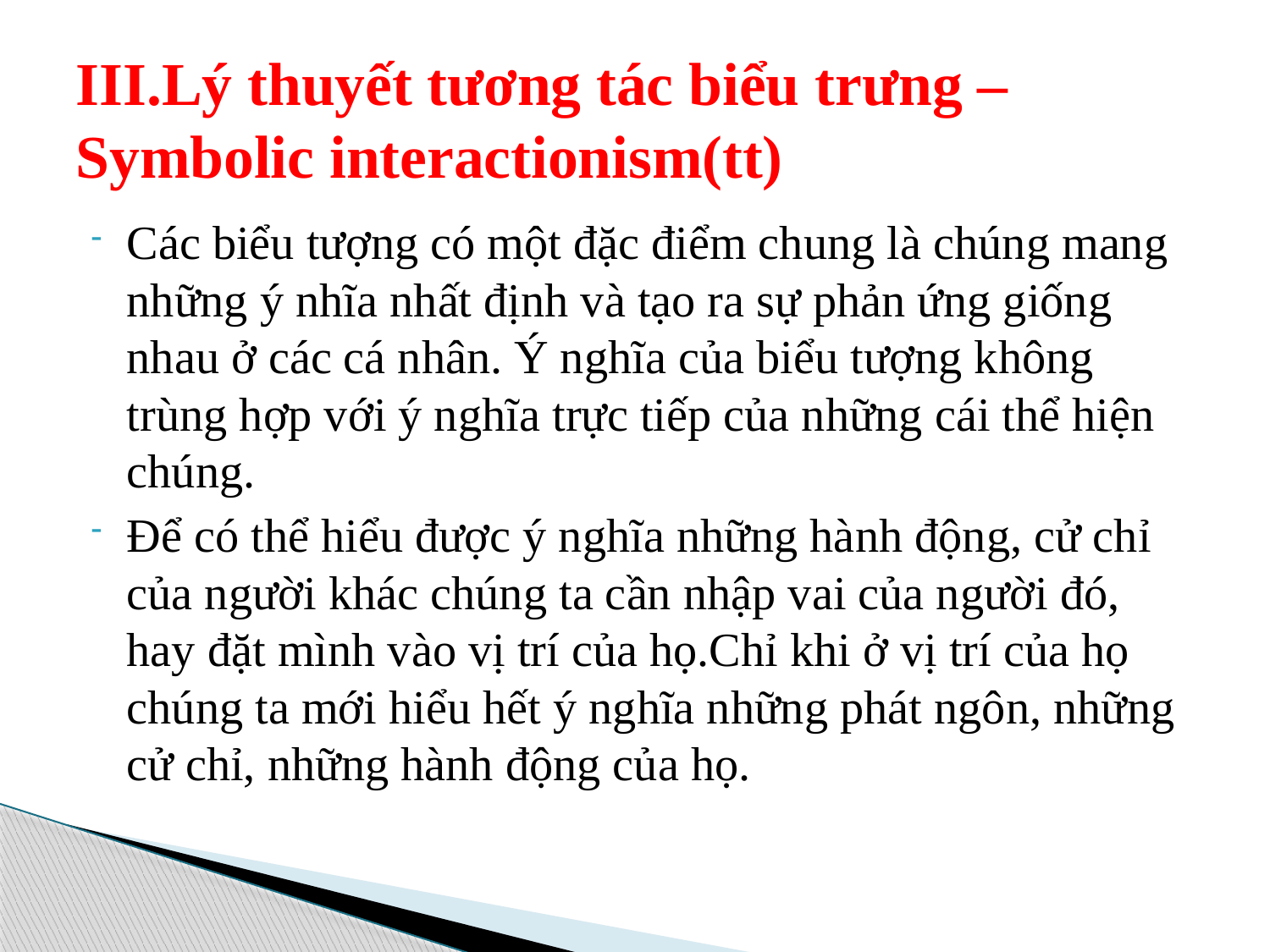

# III.Lý thuyết tương tác biểu trưng – Symbolic interactionism(tt)
Các biểu tượng có một đặc điểm chung là chúng mang những ý nhĩa nhất định và tạo ra sự phản ứng giống nhau ở các cá nhân. Ý nghĩa của biểu tượng không trùng hợp với ý nghĩa trực tiếp của những cái thể hiện chúng.
Để có thể hiểu được ý nghĩa những hành động, cử chỉ của người khác chúng ta cần nhập vai của người đó, hay đặt mình vào vị trí của họ.Chỉ khi ở vị trí của họ chúng ta mới hiểu hết ý nghĩa những phát ngôn, những cử chỉ, những hành động của họ.